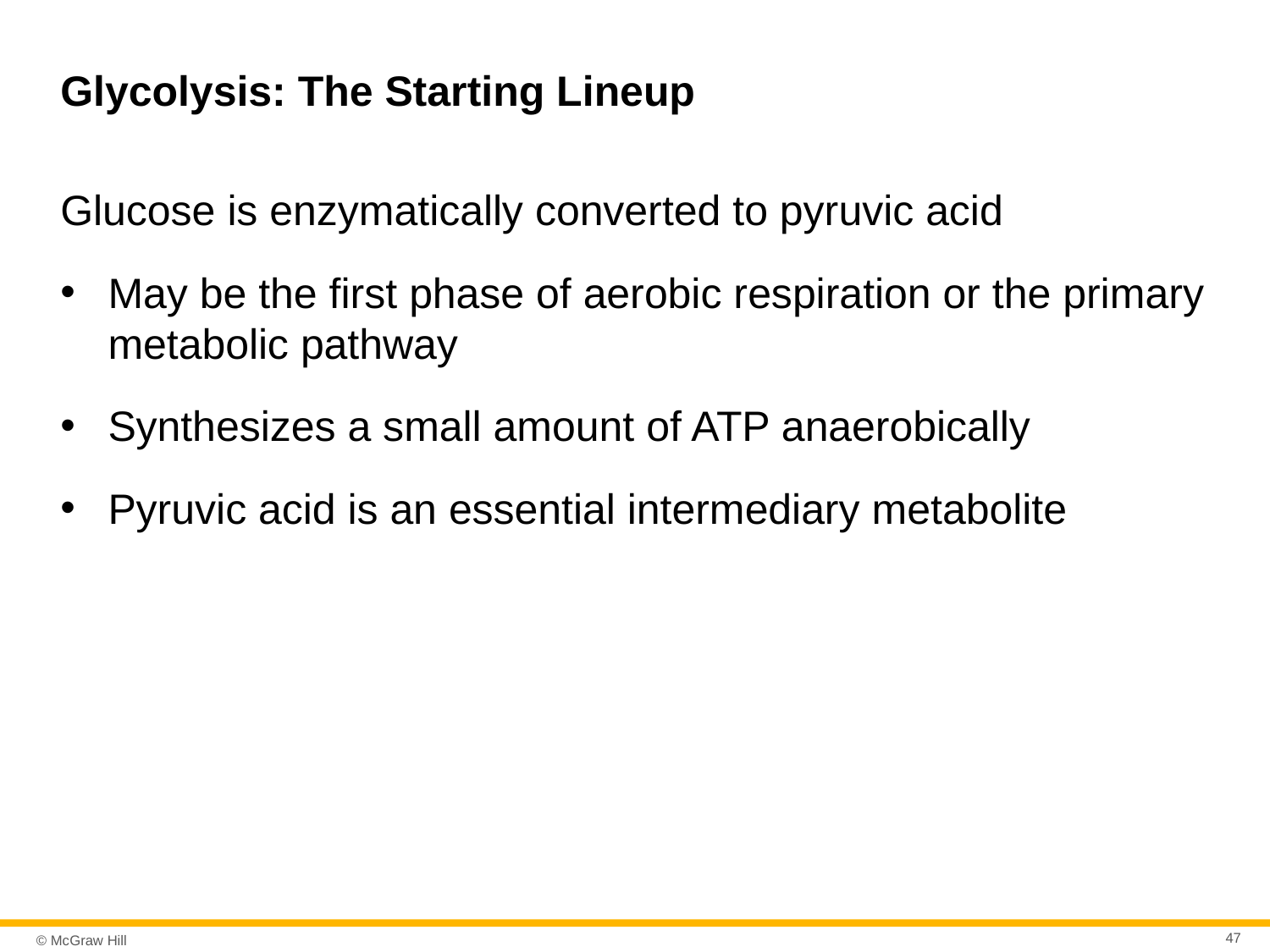

# Glycolysis: The Starting Lineup
Glucose is enzymatically converted to pyruvic acid
May be the first phase of aerobic respiration or the primary metabolic pathway
Synthesizes a small amount of ATP anaerobically
Pyruvic acid is an essential intermediary metabolite